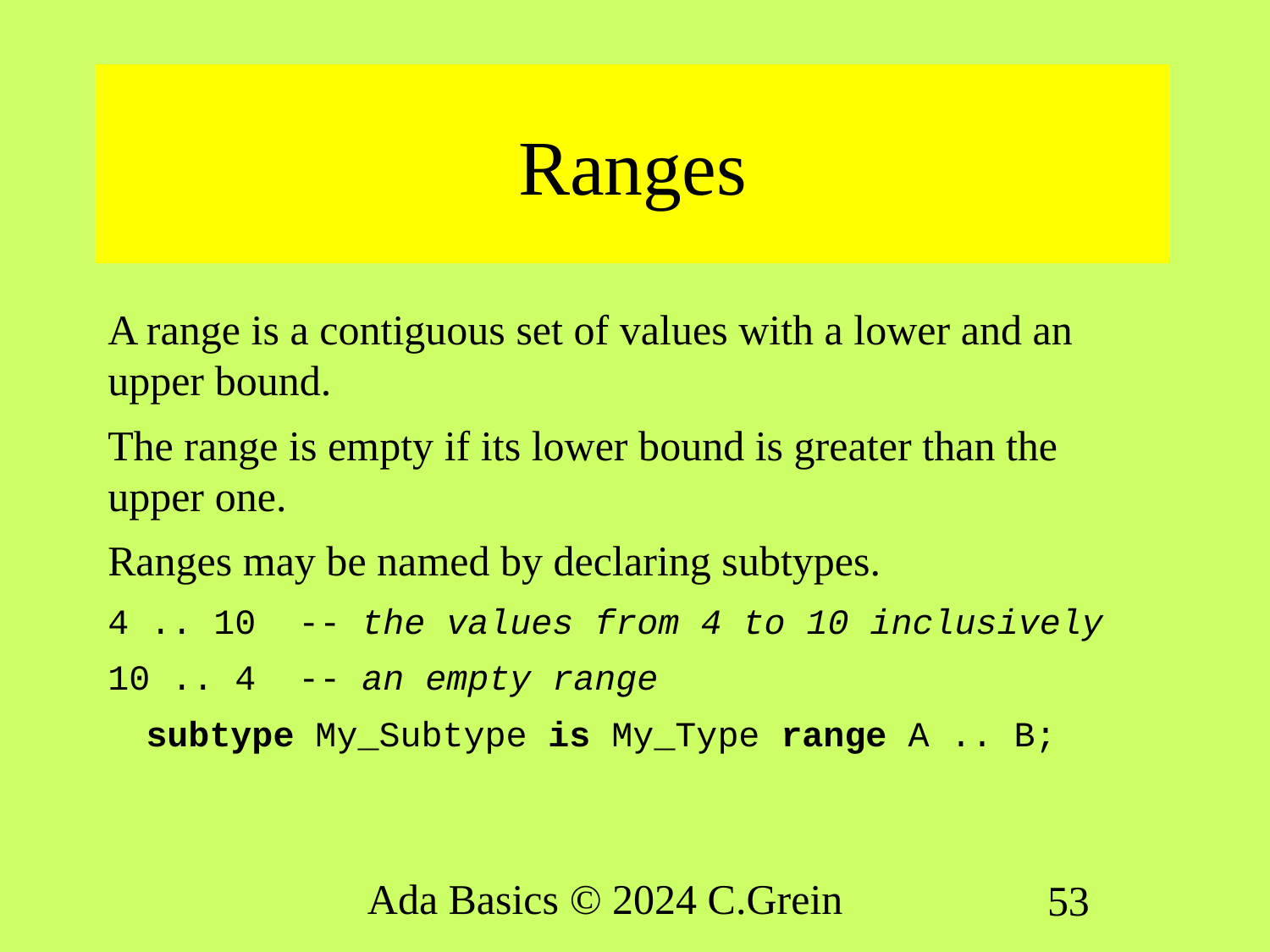

# Ranges
A range is a contiguous set of values with a lower and an upper bound.
The range is empty if its lower bound is greater than the upper one.
Ranges may be named by declaring subtypes.
4 .. 10  -- the values from 4 to 10 inclusively
10 .. 4  -- an empty range
subtype My_Subtype is My_Type range A .. B;
Ada Basics © 2024 C.Grein
53